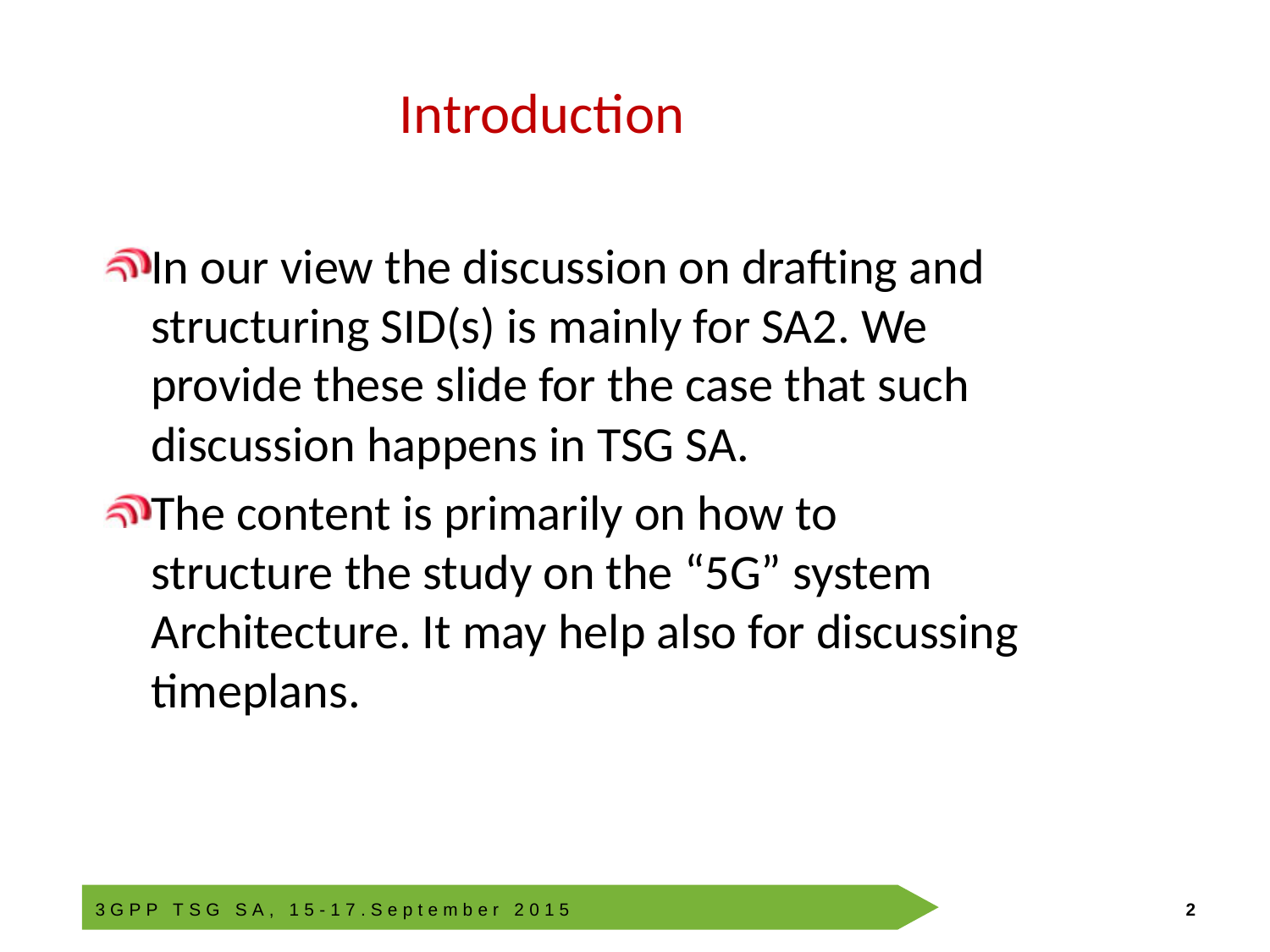

# Introduction
In our view the discussion on drafting and structuring SID(s) is mainly for SA2. We provide these slide for the case that such discussion happens in TSG SA.
The content is primarily on how to structure the study on the “5G” system Architecture. It may help also for discussing timeplans.